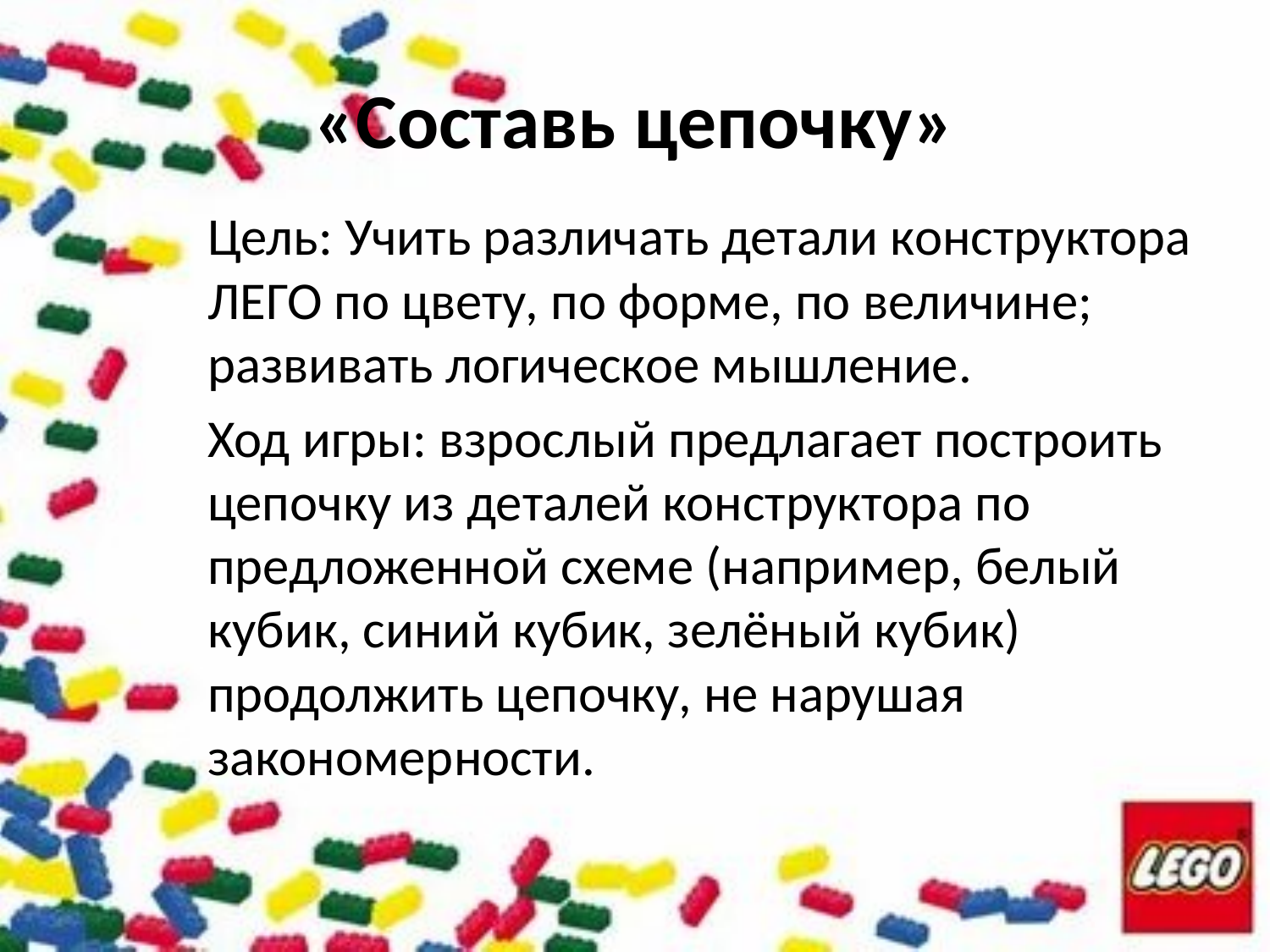

# «Составь цепочку»
Цель: Учить различать детали конструктора ЛЕГО по цвету, по форме, по величине; развивать логическое мышление.
Ход игры: взрослый предлагает построить цепочку из деталей конструктора по предложенной схеме (например, белый кубик, синий кубик, зелёный кубик) продолжить цепочку, не нарушая закономерности.